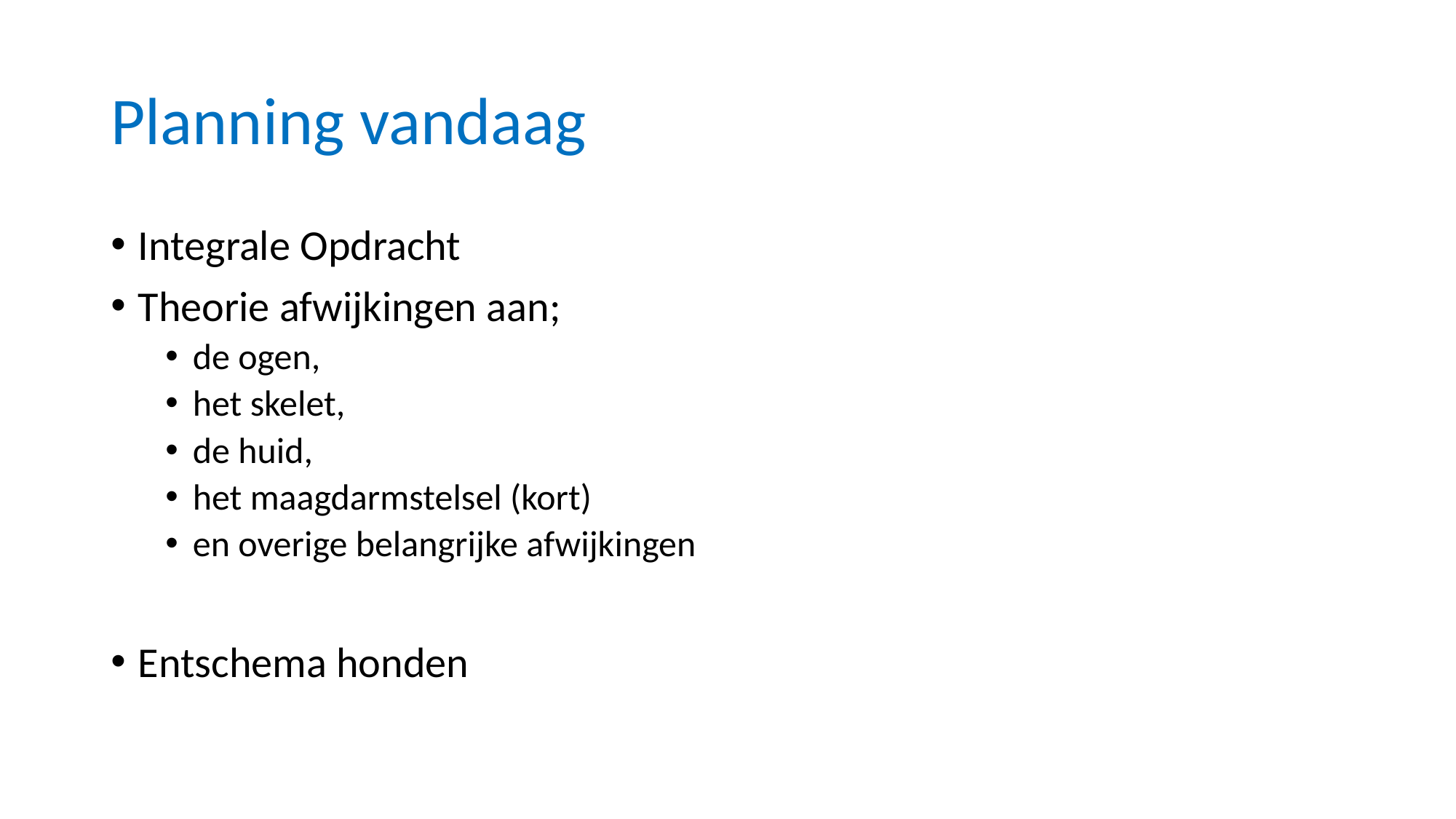

# Planning vandaag
Integrale Opdracht
Theorie afwijkingen aan;
de ogen,
het skelet,
de huid,
het maagdarmstelsel (kort)
en overige belangrijke afwijkingen

Entschema honden